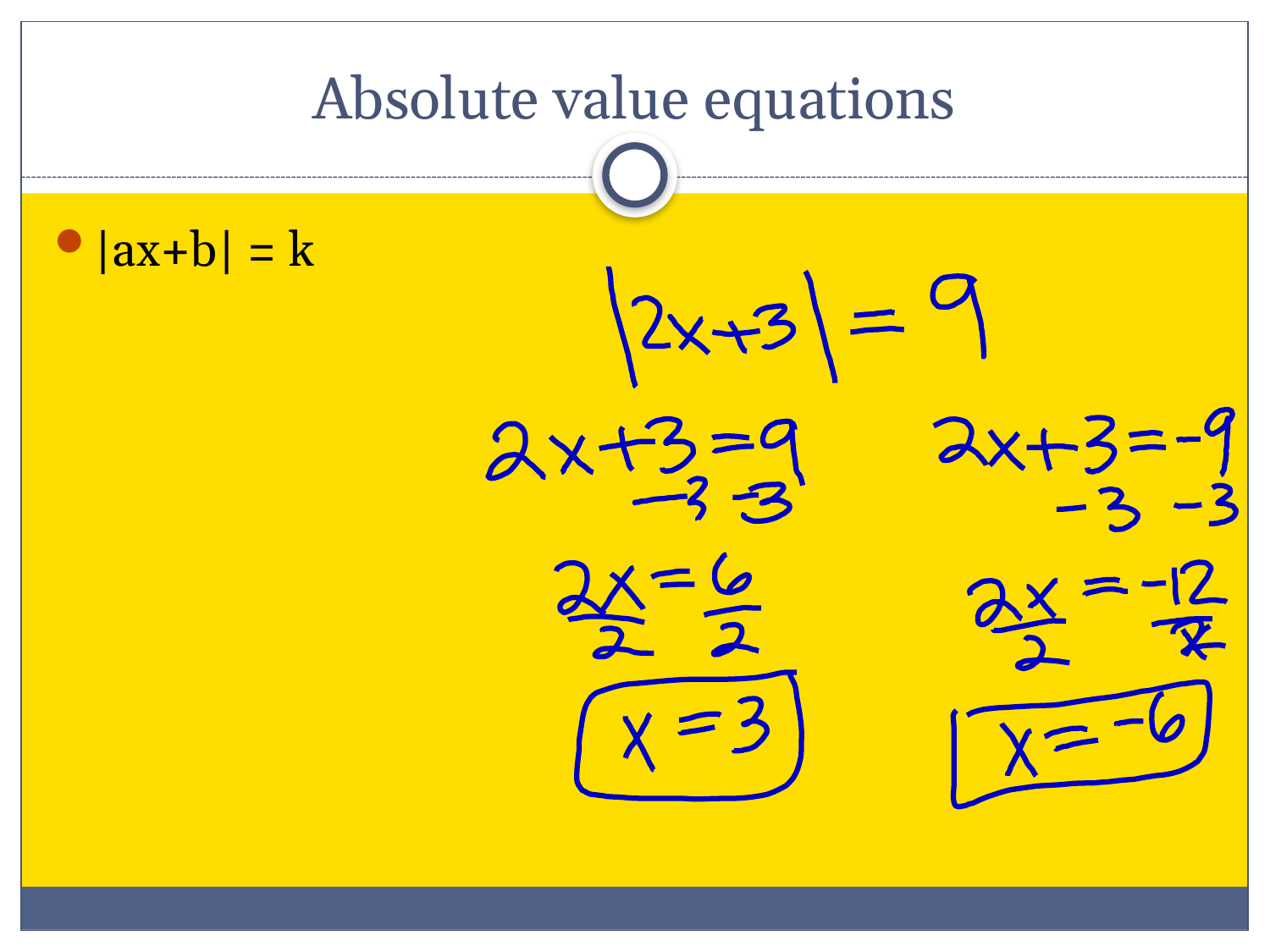

# Absolute value equations
|ax+b| = k